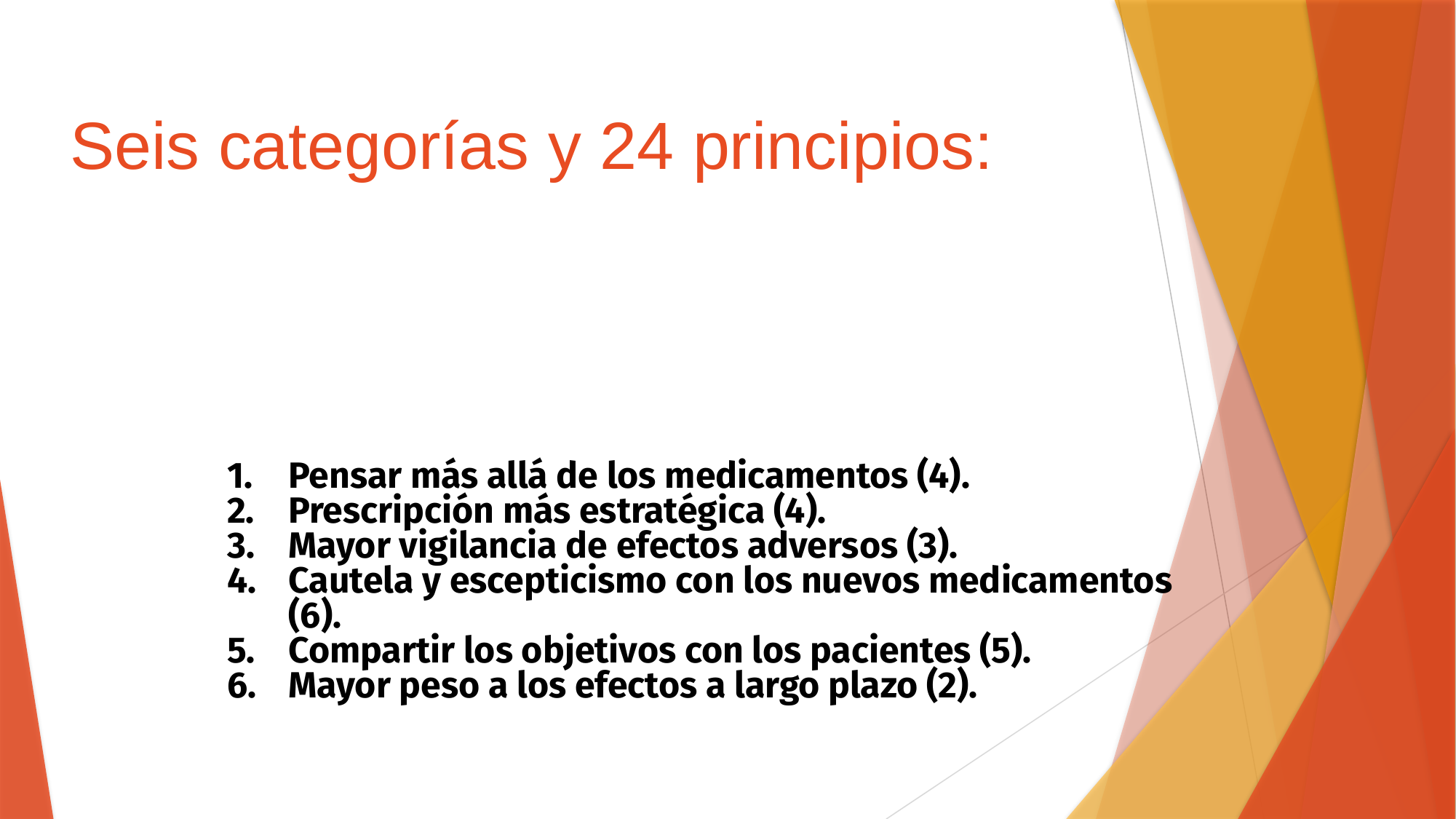

Seis categorías y 24 principios:
Pensar más allá de los medicamentos (4).
Prescripción más estratégica (4).
Mayor vigilancia de efectos adversos (3).
Cautela y escepticismo con los nuevos medicamentos (6).
Compartir los objetivos con los pacientes (5).
Mayor peso a los efectos a largo plazo (2).